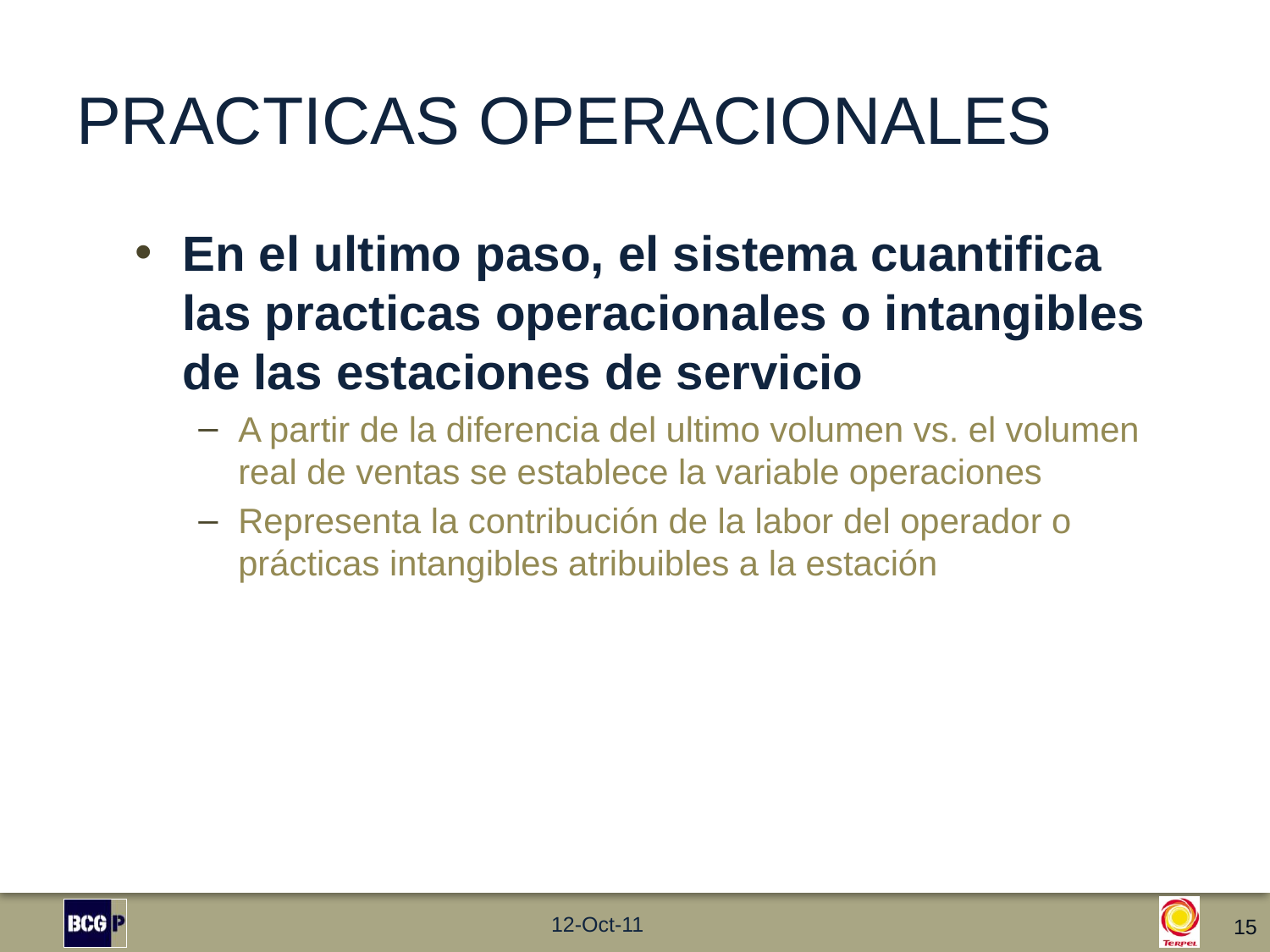

# Practicas Operacionales
En el ultimo paso, el sistema cuantifica las practicas operacionales o intangibles de las estaciones de servicio
A partir de la diferencia del ultimo volumen vs. el volumen real de ventas se establece la variable operaciones
Representa la contribución de la labor del operador o prácticas intangibles atribuibles a la estación

15
12-Oct-11